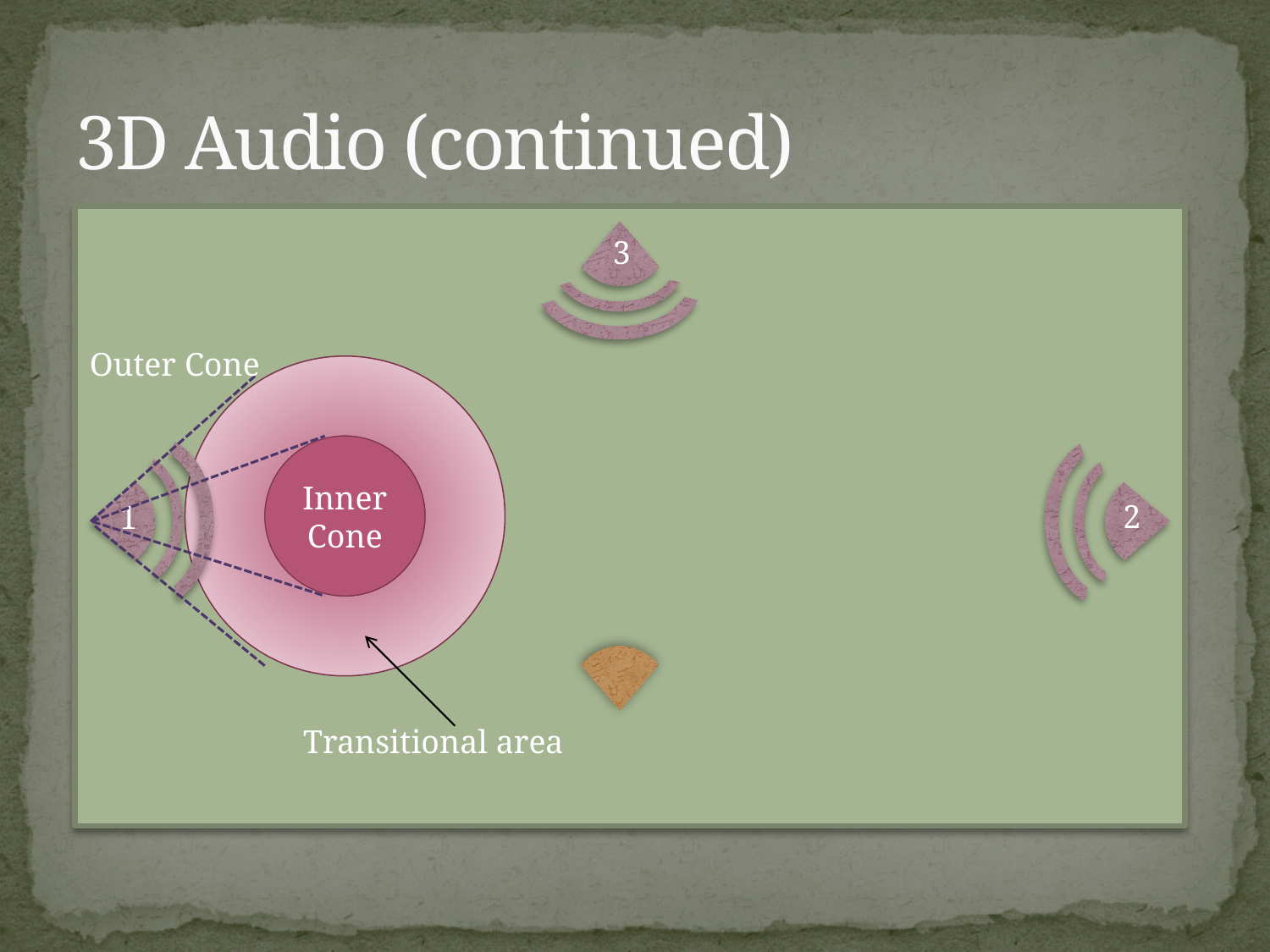

# 3D Audio (continued)

3
Outer Cone

Inner Cone

2
1

Transitional area